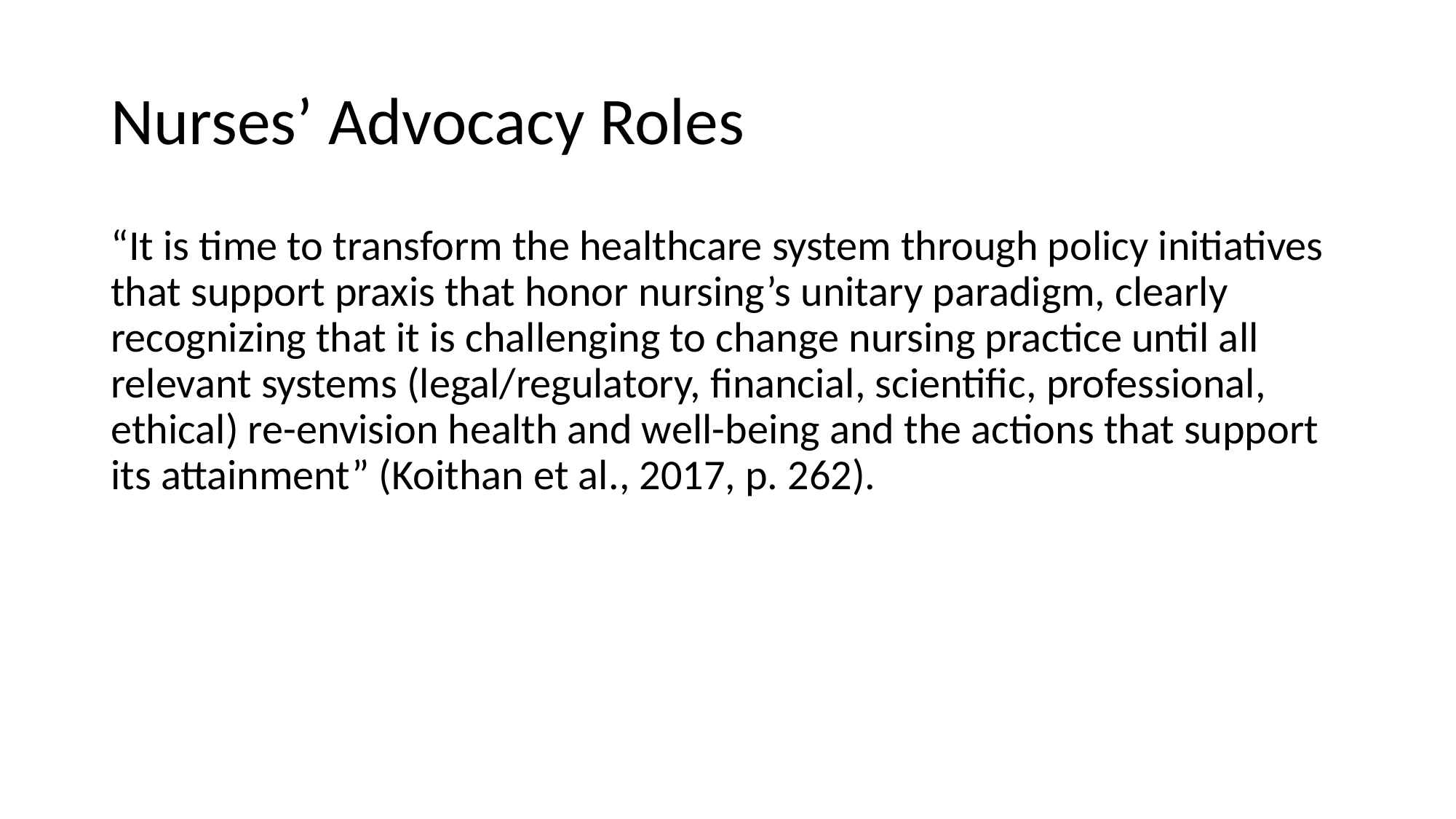

# Nurses’ Advocacy Roles
“It is time to transform the healthcare system through policy initiatives that support praxis that honor nursing’s unitary paradigm, clearly recognizing that it is challenging to change nursing practice until all relevant systems (legal/regulatory, financial, scientific, professional, ethical) re-envision health and well-being and the actions that support its attainment” (Koithan et al., 2017, p. 262).